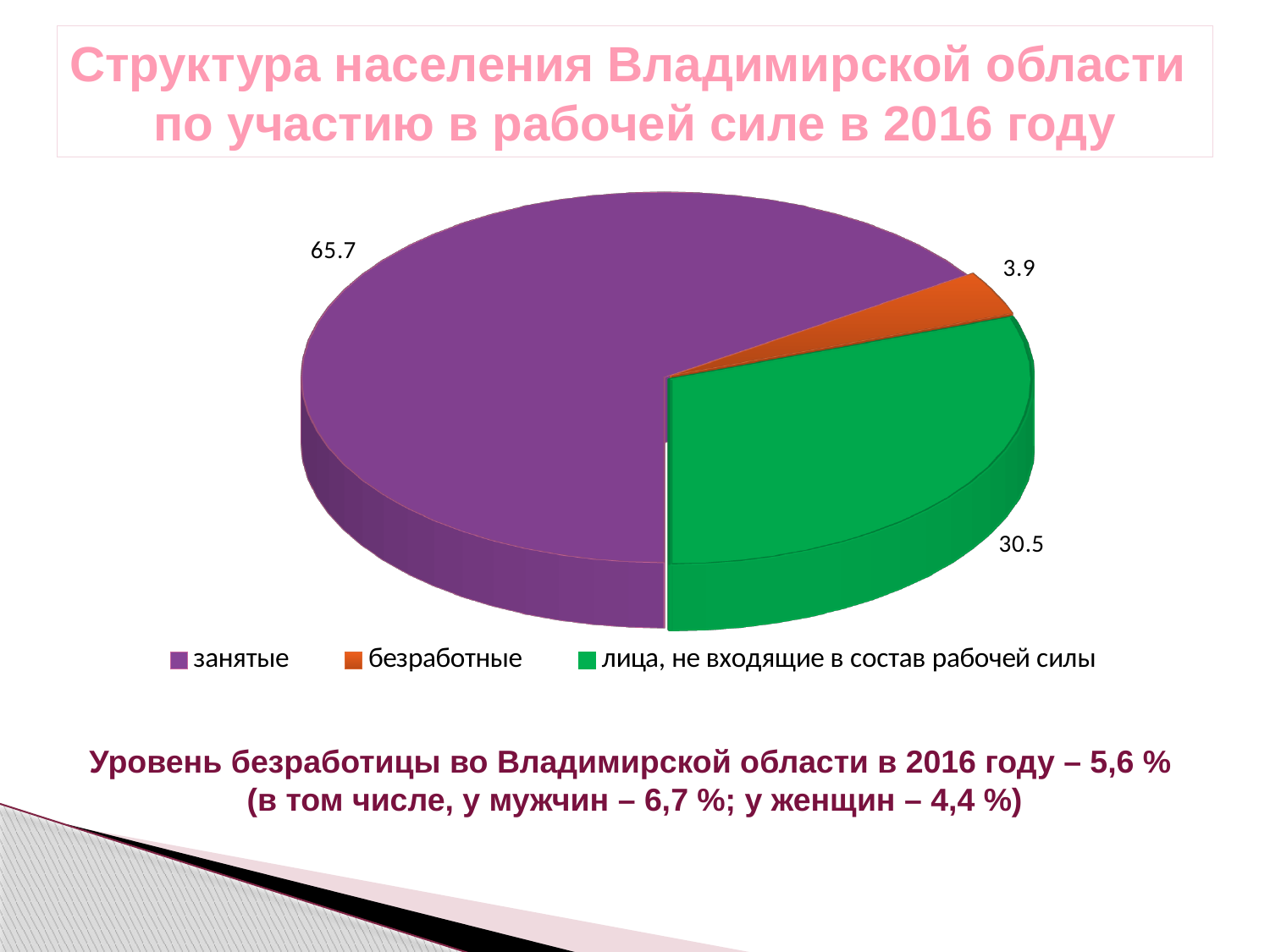

Структура населения Владимирской области
по участию в рабочей силе в 2016 году

[unsupported chart]

Уровень безработицы во Владимирской области в 2016 году – 5,6 %
(в том числе, у мужчин – 6,7 %; у женщин – 4,4 %)